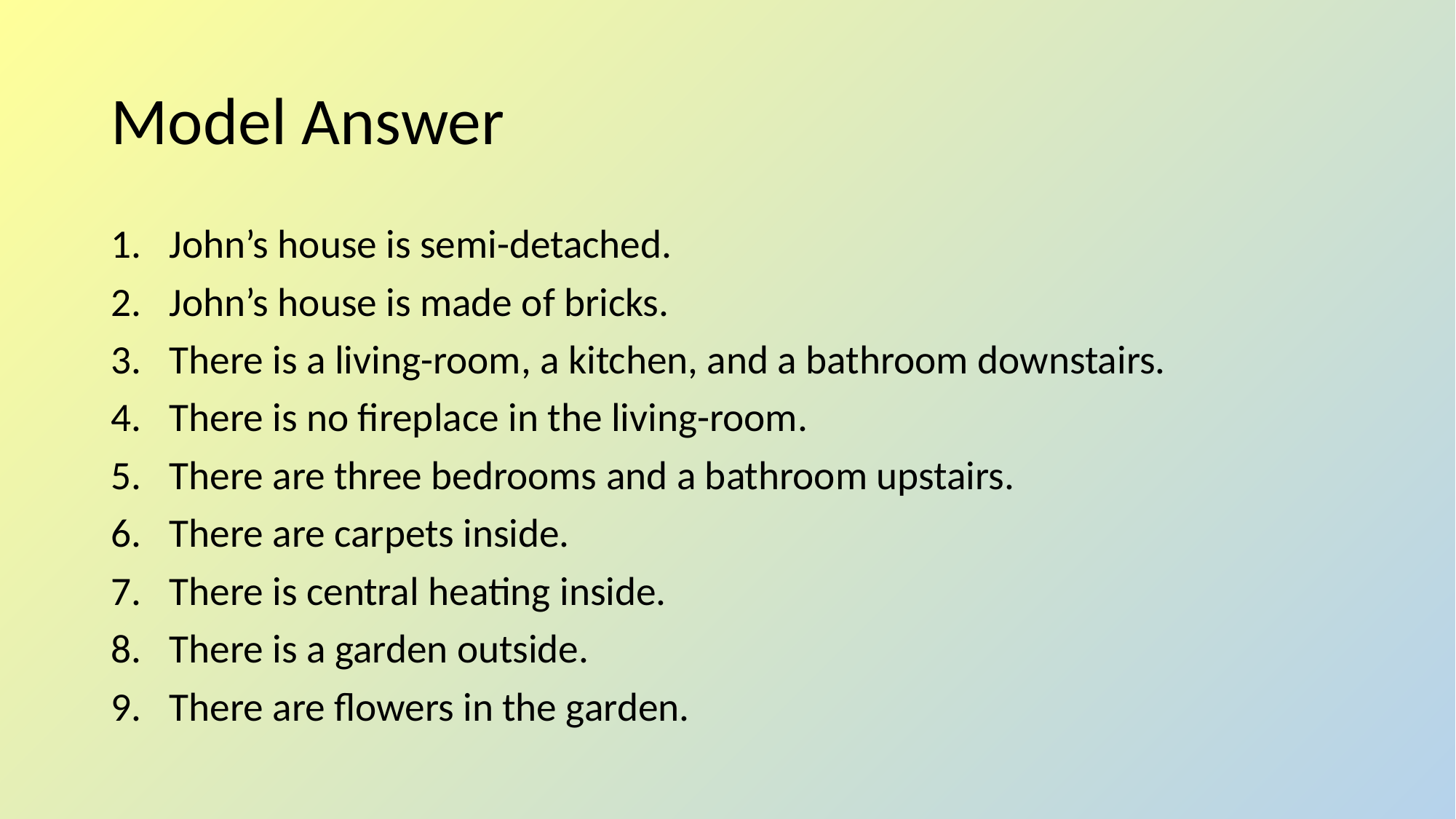

# Model Answer
John’s house is semi-detached.
John’s house is made of bricks.
There is a living-room, a kitchen, and a bathroom downstairs.
There is no fireplace in the living-room.
There are three bedrooms and a bathroom upstairs.
There are carpets inside.
There is central heating inside.
There is a garden outside.
There are flowers in the garden.